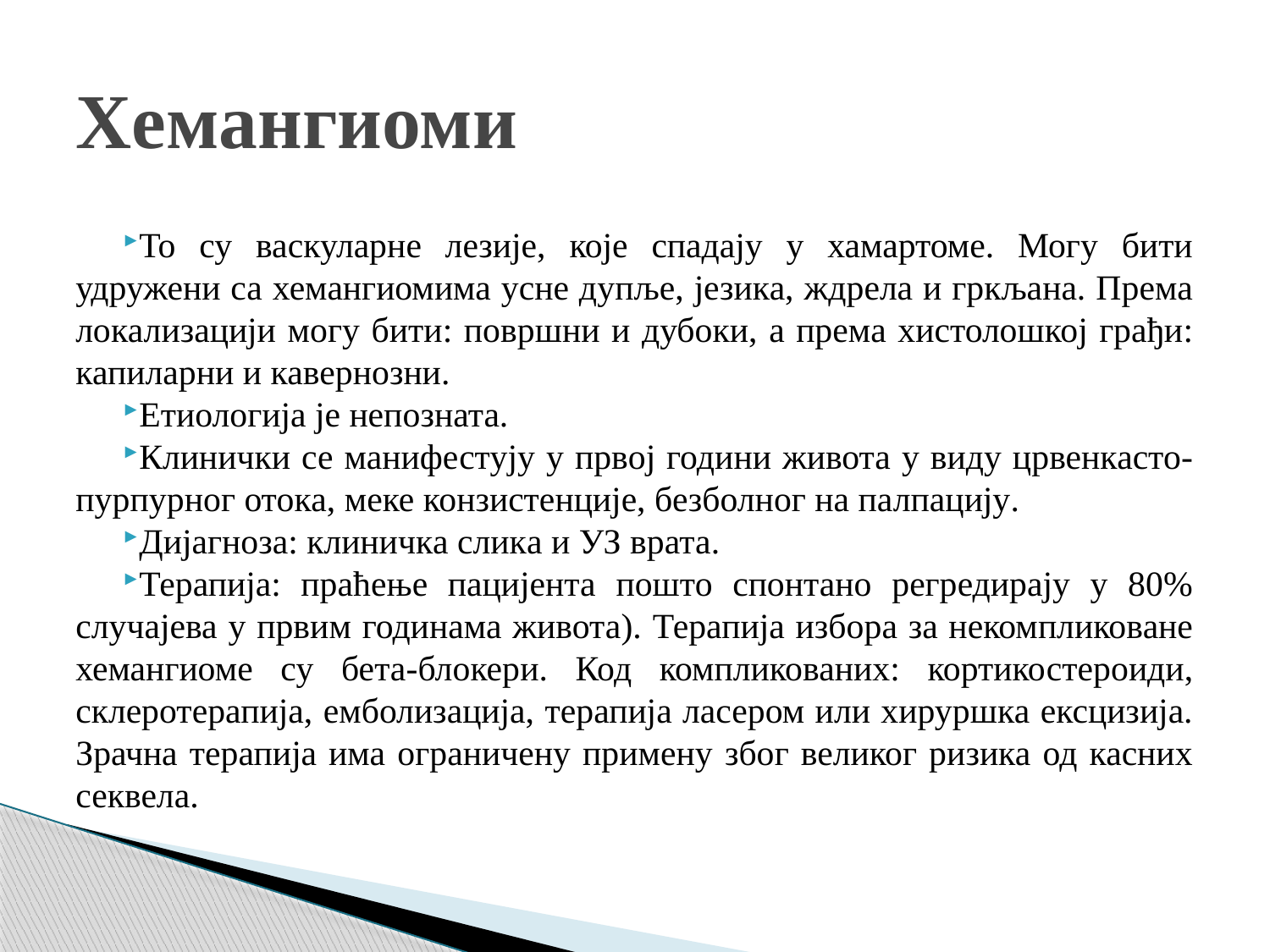

# Хемангиоми
То су васкуларне лезије, које спадају у хамартоме. Могу бити удружени са хемангиомима усне дупље, језика, ждрела и гркљана. Према локализацији могу бити: површни и дубоки, а према хистолошкој грађи: капиларни и кавернозни.
Етиологија је непозната.
Клинички се манифестују у првој години живота у виду црвенкасто-пурпурног отока, меке конзистенције, безболног на палпацију.
Дијагноза: клиничка слика и УЗ врата.
Терапија: праћење пацијента пошто спонтано регредирају у 80% случајева у првим годинама живота). Терапија избора за некомпликоване хемангиоме су бета-блокери. Код компликованих: кортикостероиди, склеротерапија, емболизација, терапија ласером или хируршка ексцизија. Зрачна терапија има ограничену примену због великог ризика од касних секвела.